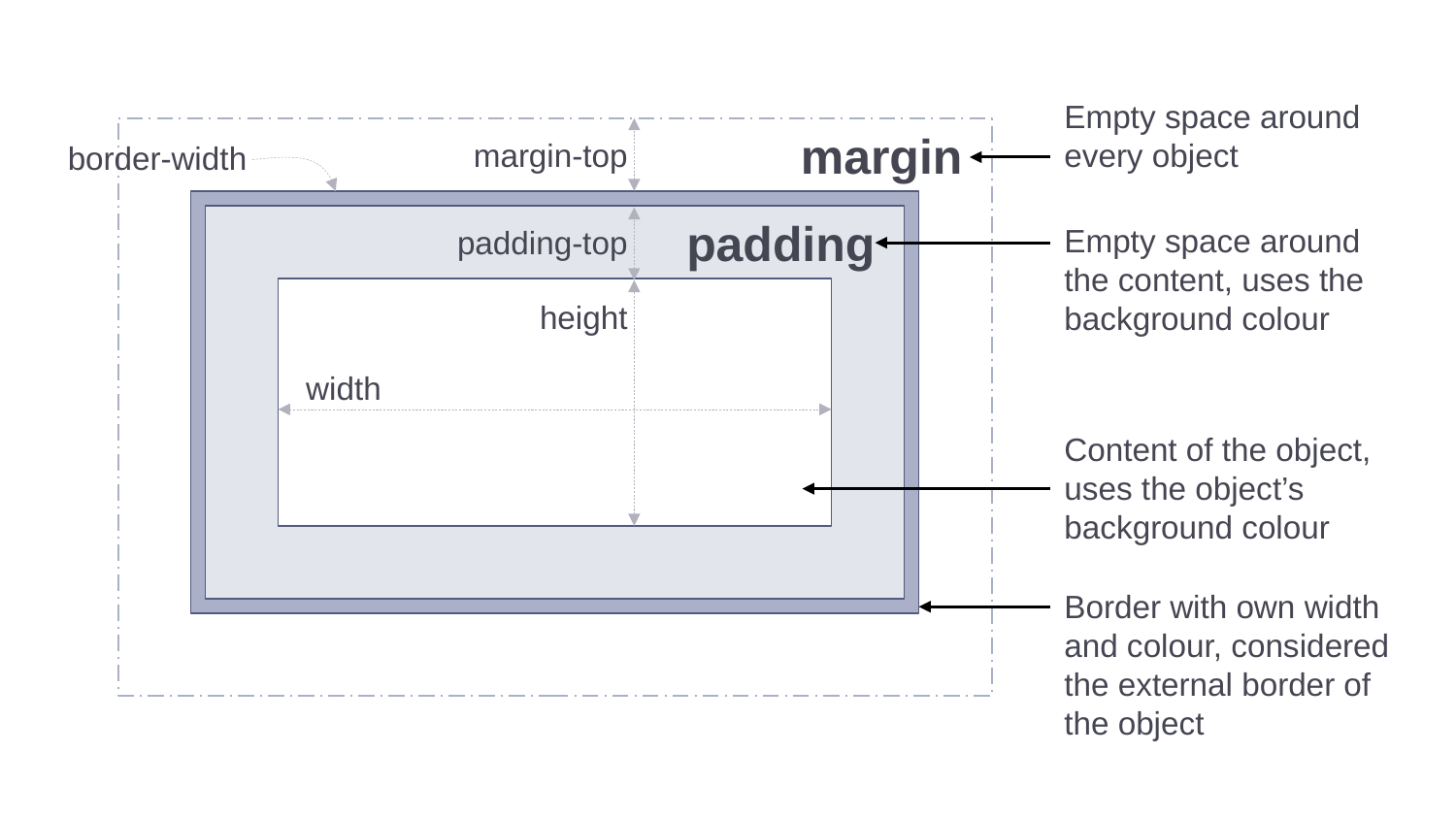

Empty space around every object
margin
margin-top
border-width

padding
padding-top
Empty space around
the content, uses the background colour

height
width
Content of the object, uses the object’s background colour
Border with own width and colour, considered the external border of the object